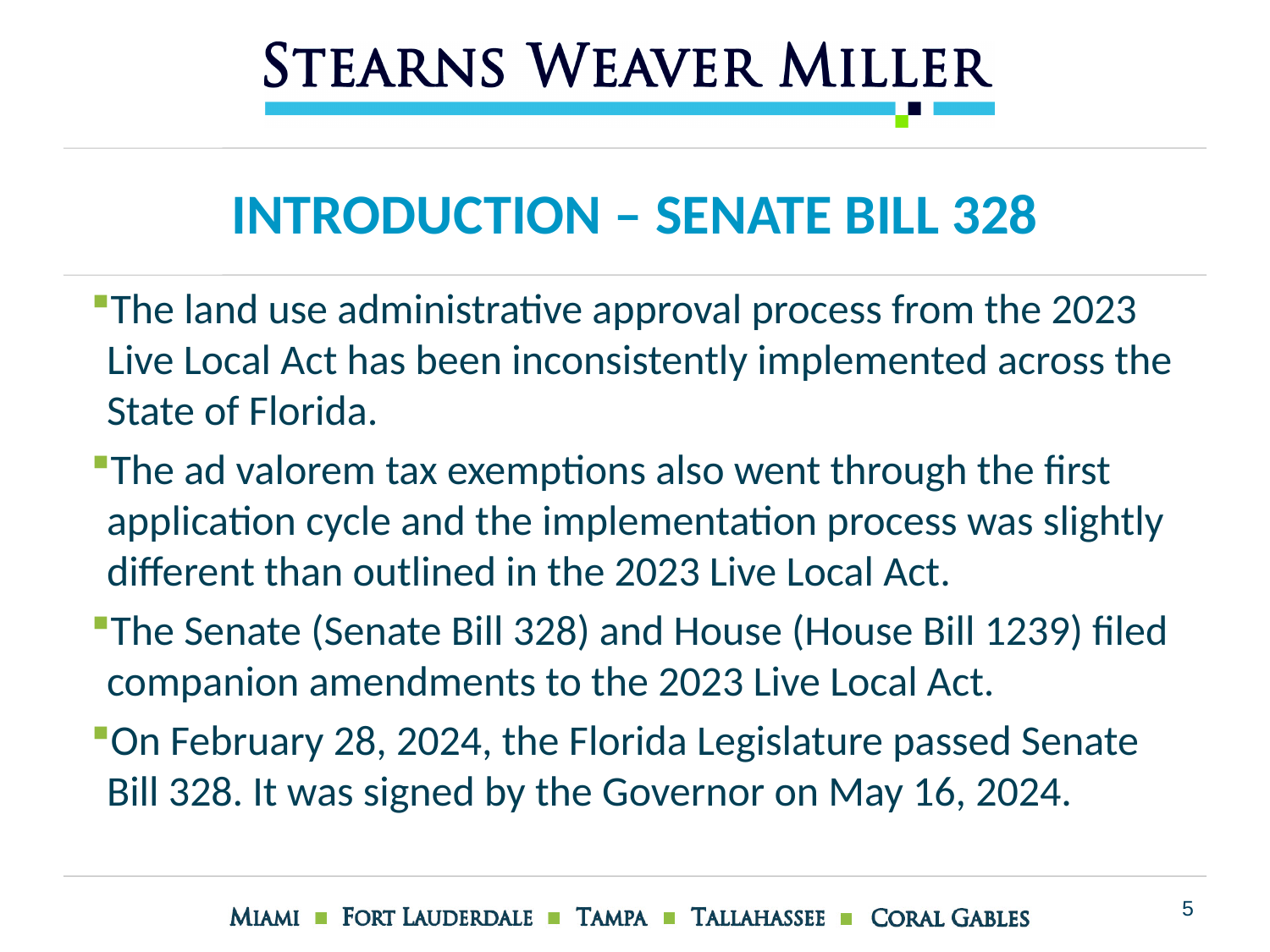

# Introduction – Senate Bill 328
The land use administrative approval process from the 2023 Live Local Act has been inconsistently implemented across the State of Florida.
The ad valorem tax exemptions also went through the first application cycle and the implementation process was slightly different than outlined in the 2023 Live Local Act.
The Senate (Senate Bill 328) and House (House Bill 1239) filed companion amendments to the 2023 Live Local Act.
On February 28, 2024, the Florida Legislature passed Senate Bill 328. It was signed by the Governor on May 16, 2024.
5